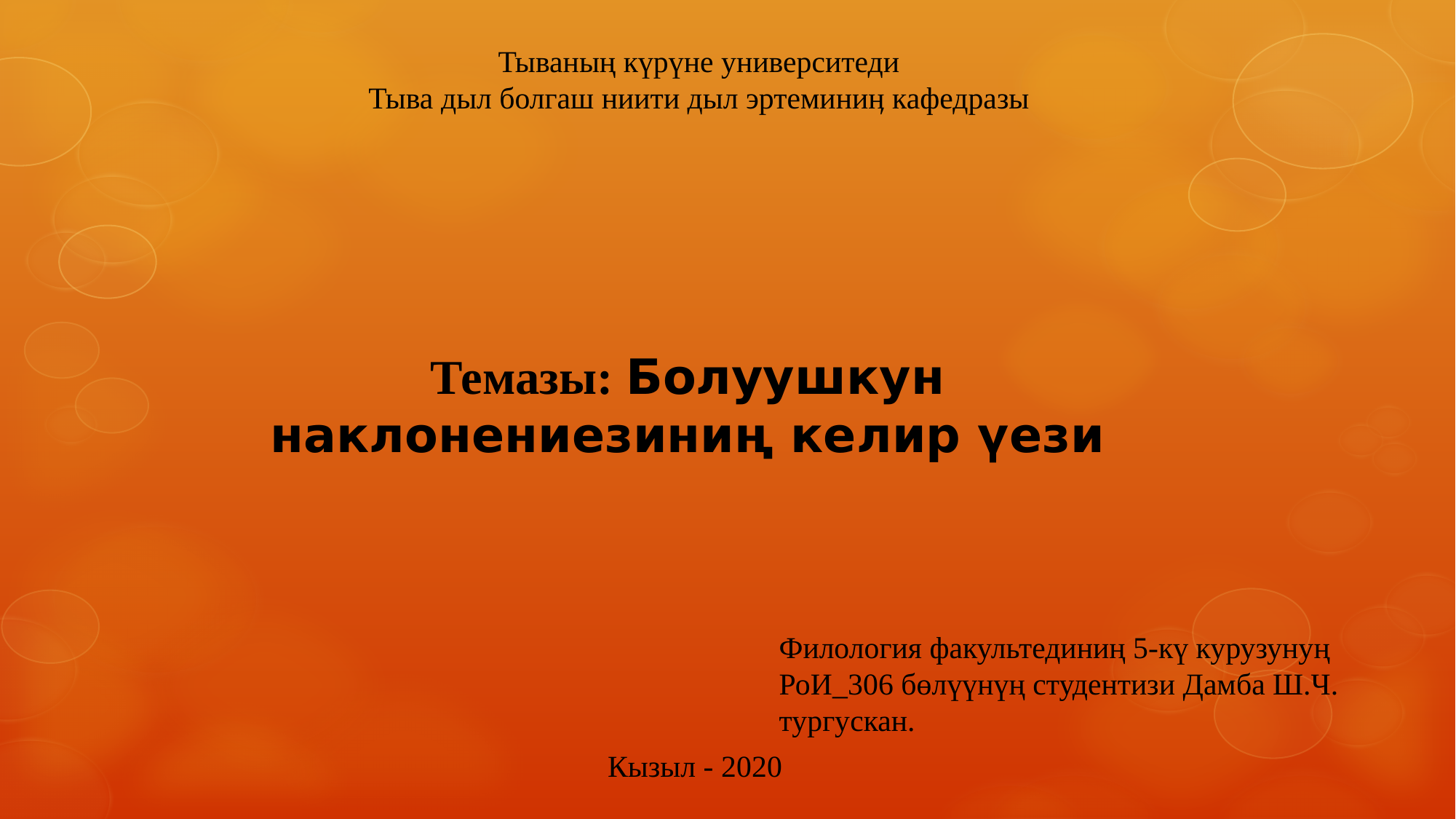

Тываның күрүне университеди
Тыва дыл болгаш ниити дыл эртеминиӊ кафедразы

Темазы: Болуушкун наклонениезиниң келир үези
Филология факультединиң 5-кү курузунуң РоИ_306 бөлүүнүң студентизи Дамба Ш.Ч. тургускан.

Кызыл - 2020